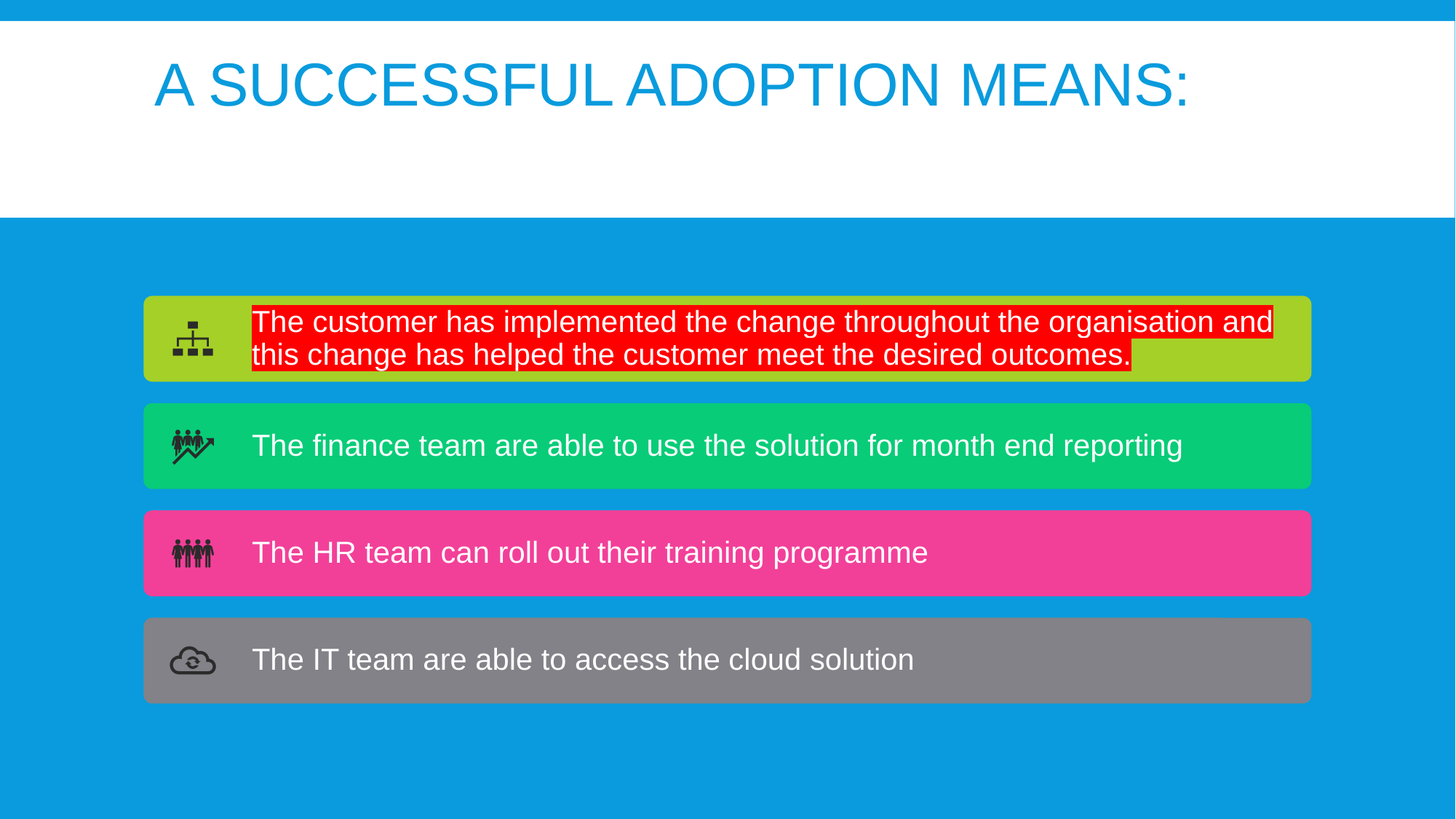

# A successful adoption means:
The customer has implemented the change throughout the organisation and this change has helped the customer meet the desired outcomes.
The finance team are able to use the solution for month end reporting
The HR team can roll out their training programme
The IT team are able to access the cloud solution